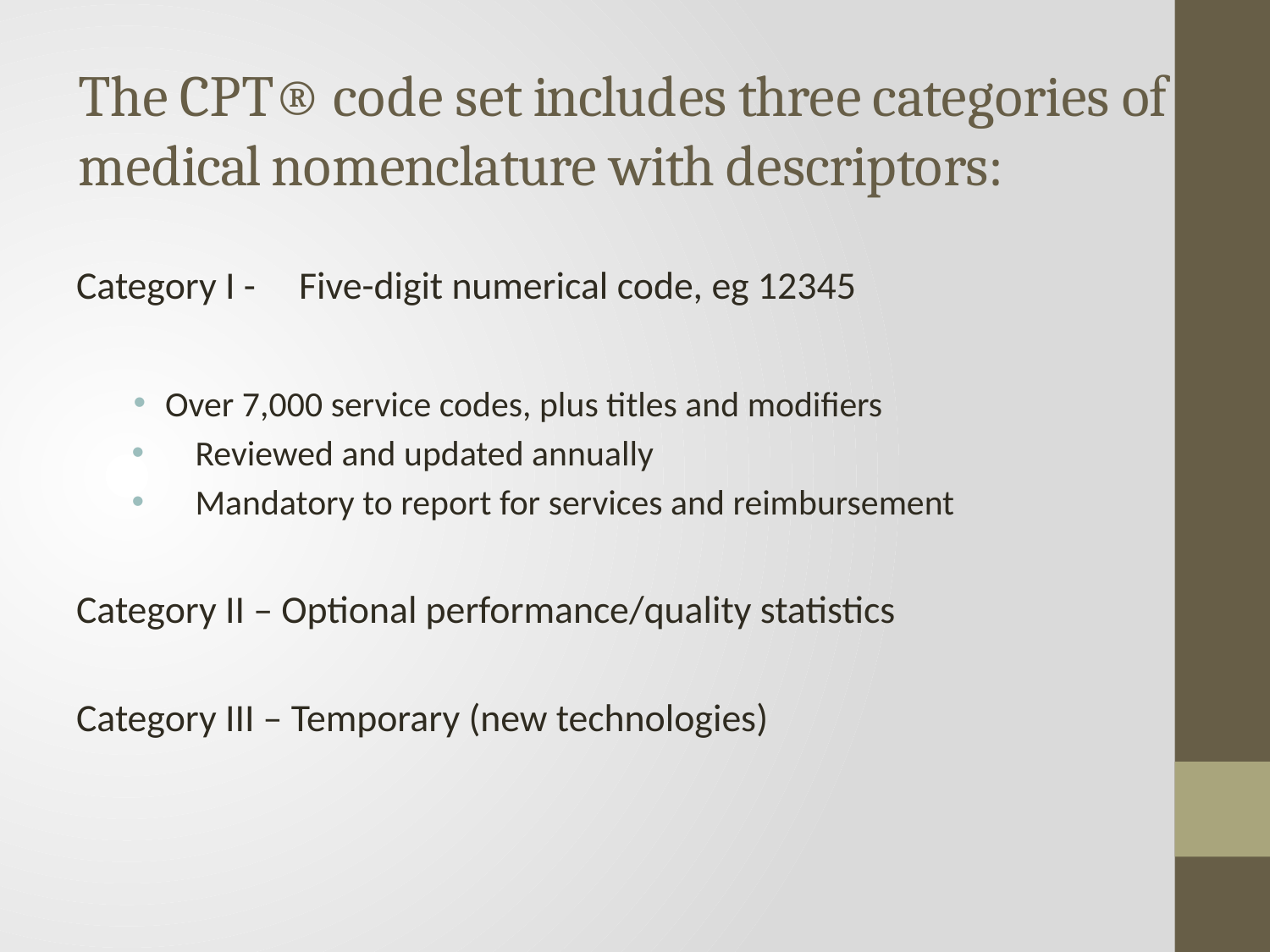

# The CPT® code set includes three categories of medical nomenclature with descriptors:
Category I -     Five-digit numerical code, eg 12345

Over 7,000 service codes, plus titles and modifiers
Reviewed and updated annually
Mandatory to report for services and reimbursement

Category II – Optional performance/quality statistics

Category III – Temporary (new technologies)